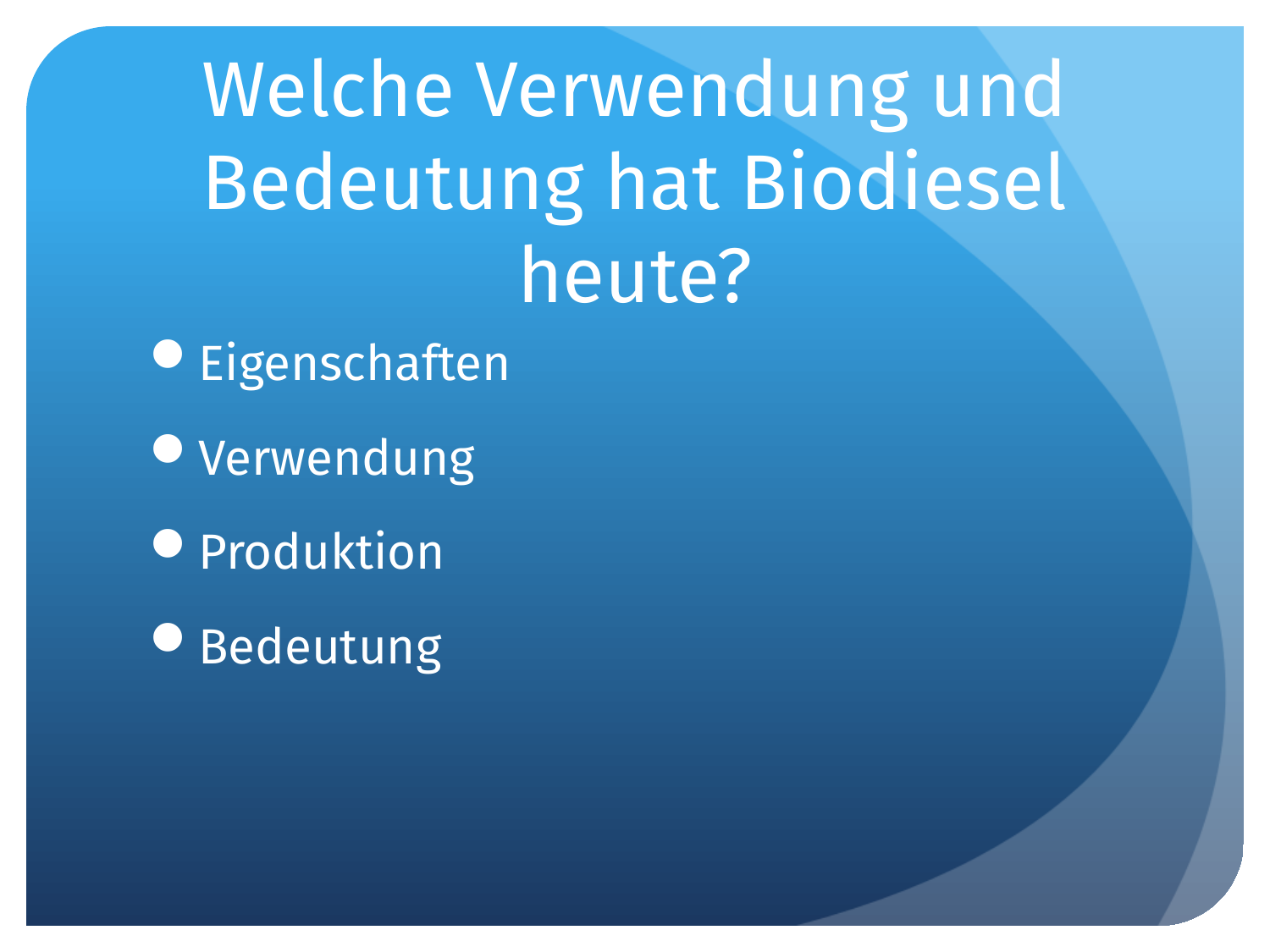

# Welche Verwendung und Bedeutung hat Biodiesel heute?
Eigenschaften
Verwendung
Produktion
Bedeutung